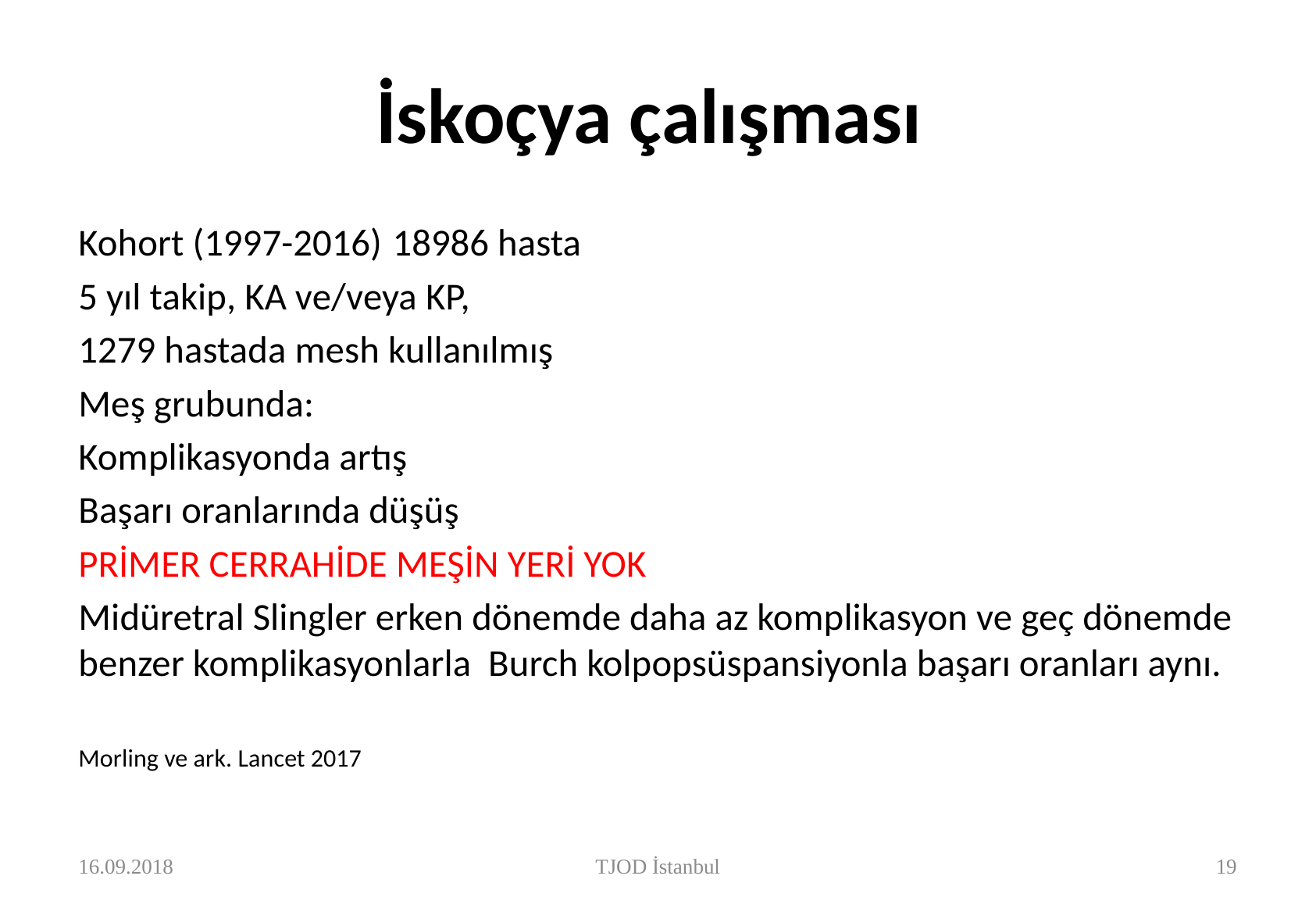

# İskoçya çalışması
Kohort (1997-2016)		18986 hasta
5 yıl takip, KA ve/veya KP,
1279 hastada mesh kullanılmış
Meş grubunda:
Komplikasyonda artış
Başarı oranlarında düşüş
PRİMER CERRAHİDE MEŞİN YERİ YOK
Midüretral Slingler erken dönemde daha az komplikasyon ve geç dönemde benzer komplikasyonlarla  Burch kolpopsüspansiyonla başarı oranları aynı.

Morling ve ark. Lancet 2017
16.09.2018
TJOD İstanbul
19